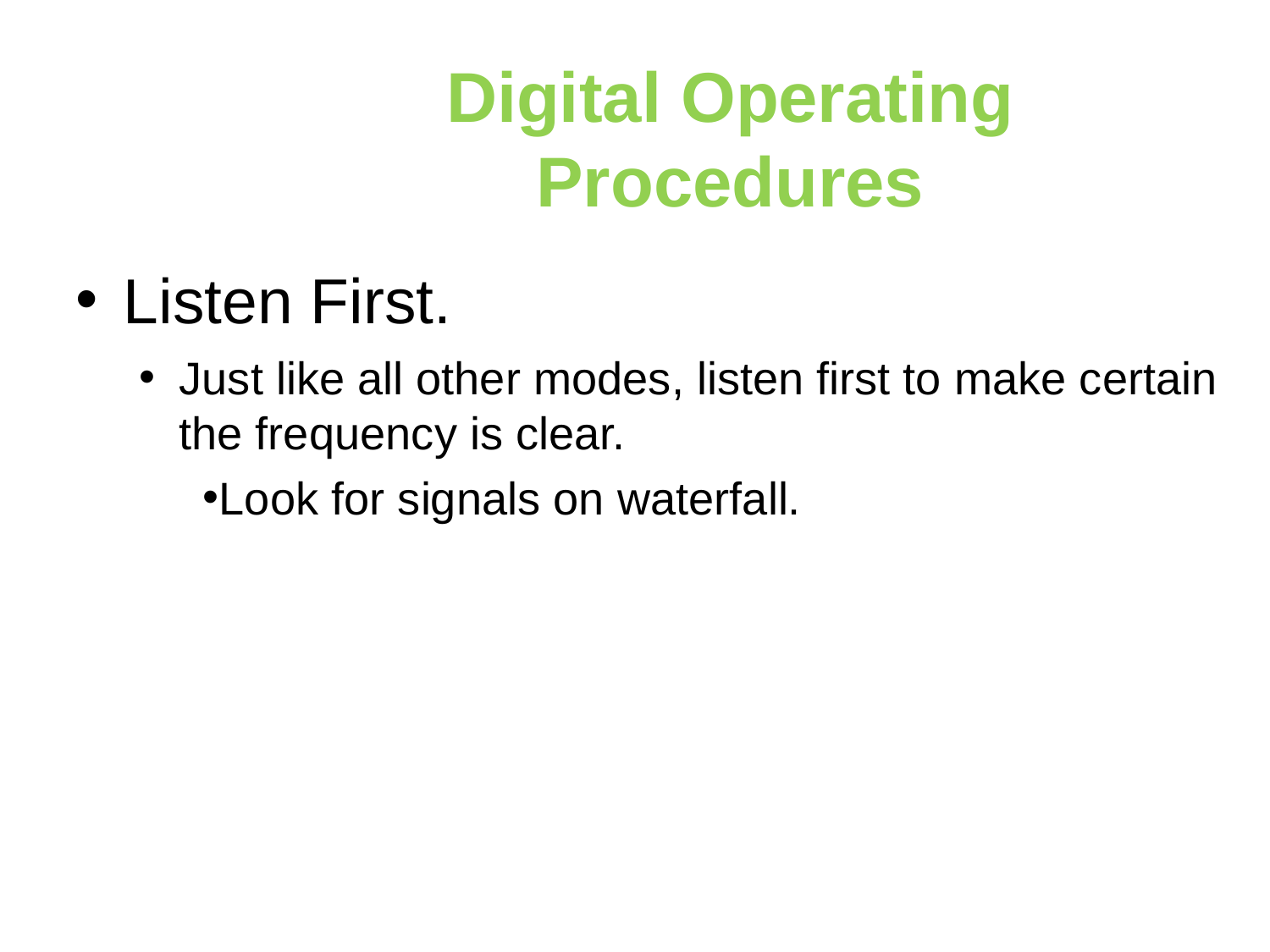

Digital Operating Procedures
Listen First.
Just like all other modes, listen first to make certain the frequency is clear.
Look for signals on waterfall.